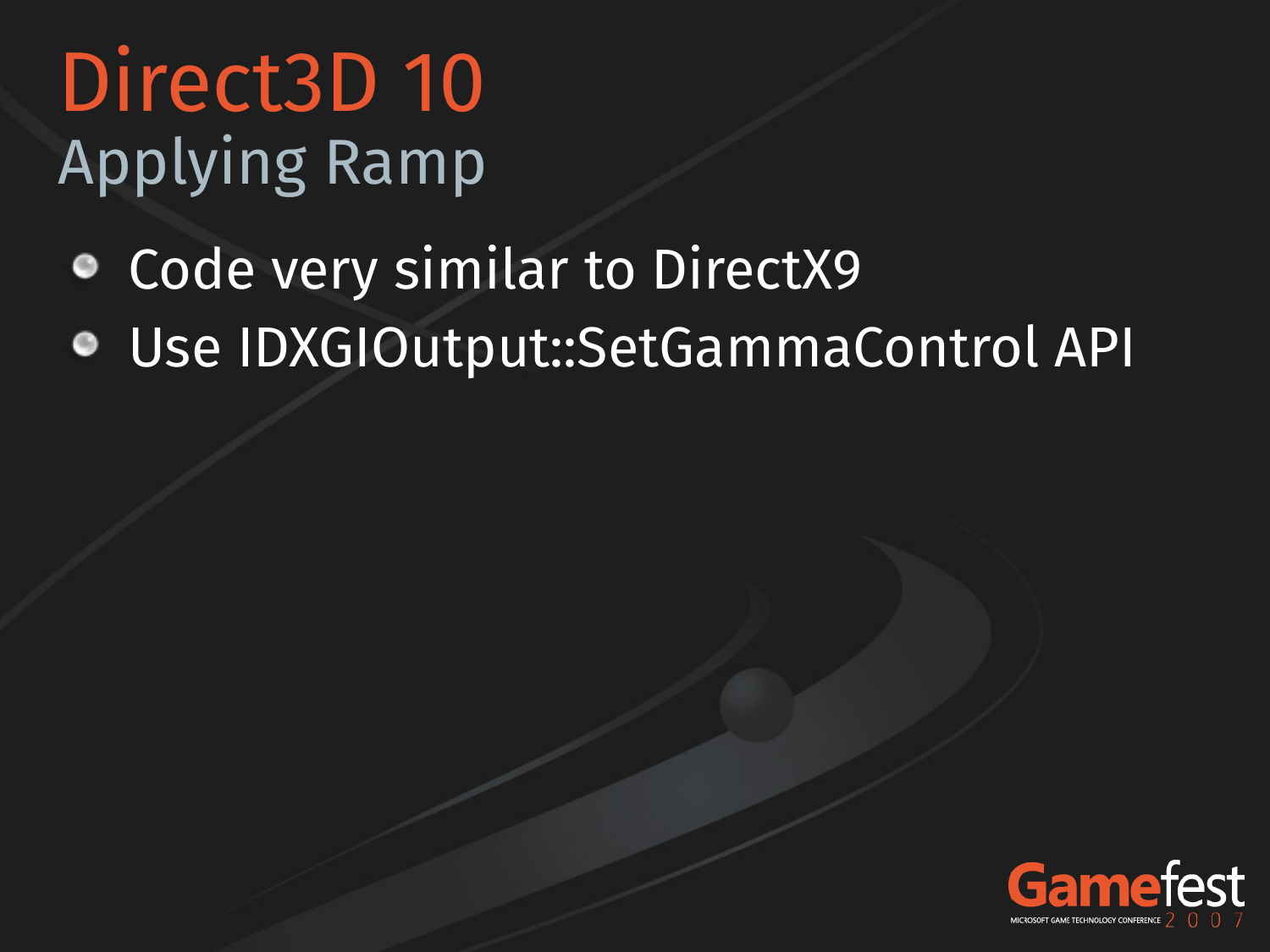

# Direct3D 10 Applying Ramp
Code very similar to DirectX9
Use IDXGIOutput::SetGammaControl API